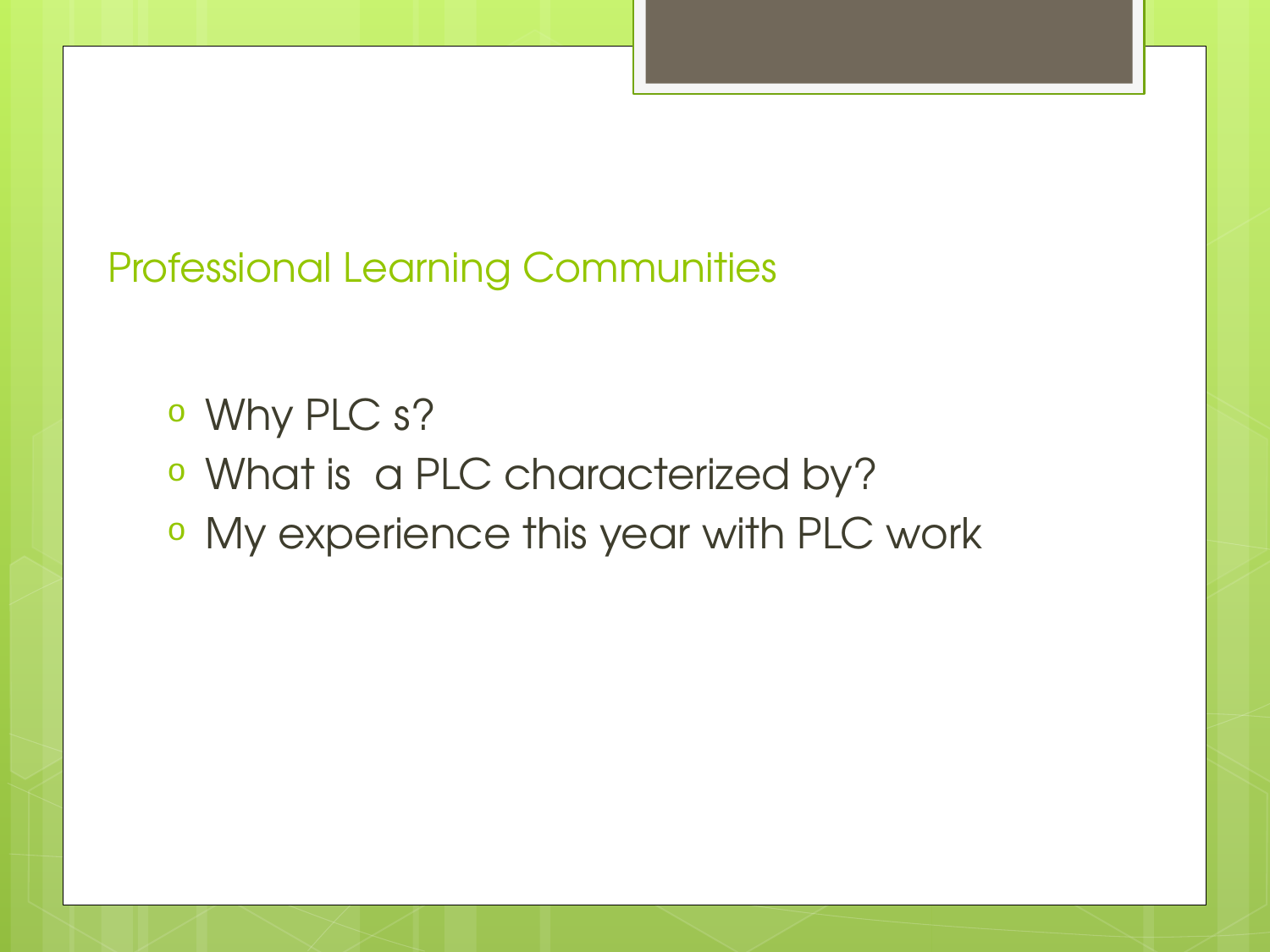

# Professional Learning Communities

Why PLC s?
What is  a PLC characterized by?
My experience this year with PLC work